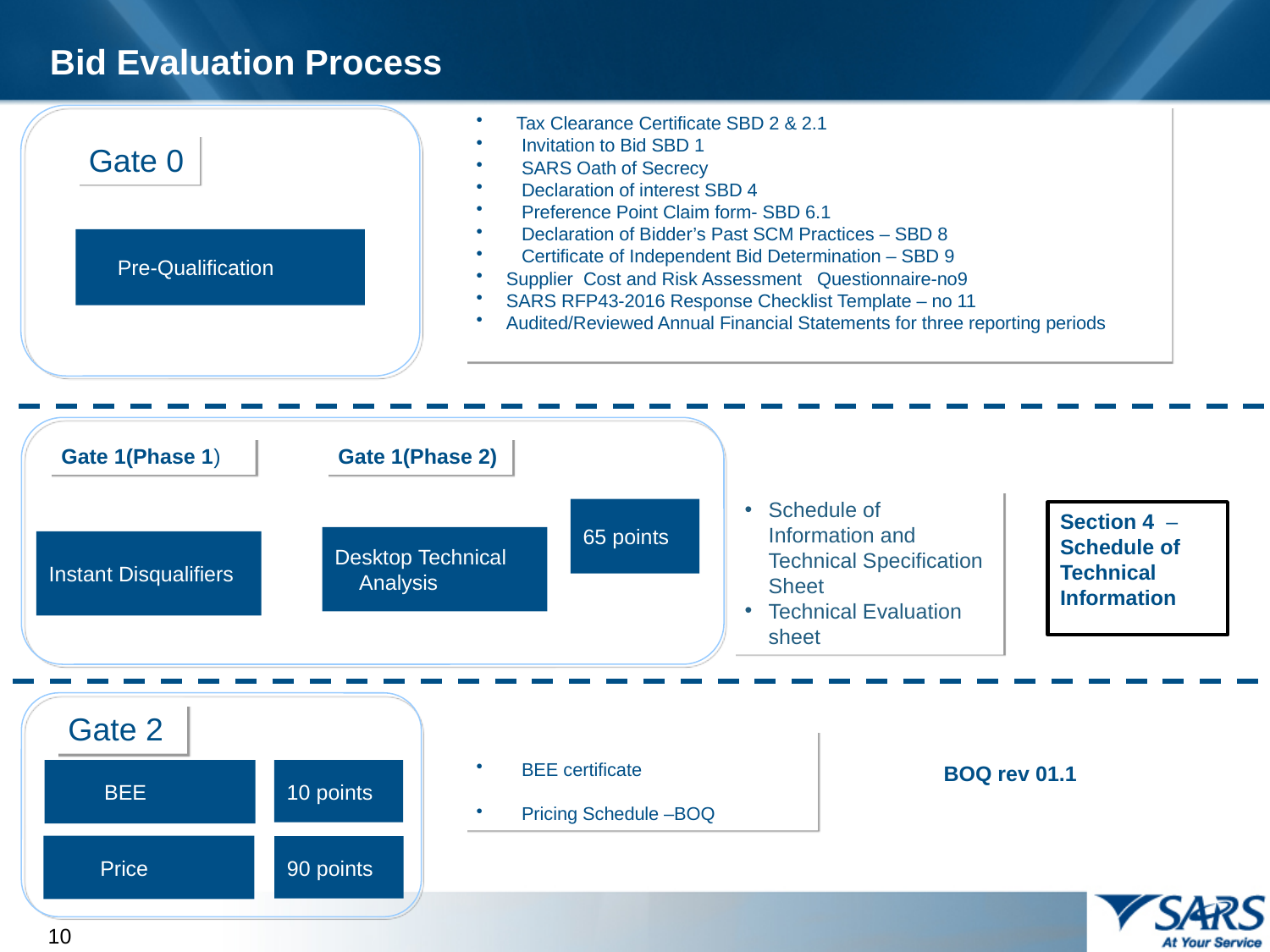

Bid Evaluation Process

  Tax Clearance Certificate SBD 2 & 2.1
   Invitation to Bid SBD 1
   SARS Oath of Secrecy
   Declaration of interest SBD 4
   Preference Point Claim form- SBD 6.1
   Declaration of Bidder’s Past SCM Practices – SBD 8
   Certificate of Independent Bid Determination – SBD 9
Supplier  Cost and Risk Assessment   Questionnaire-no9
SARS RFP43-2016 Response Checklist Template – no 11
Audited/Reviewed Annual Financial Statements for three reporting periods

Gate 0
Pre-Qualification

Gate 1(Phase 1)
Gate 1(Phase 2)
Schedule of Information and Technical Specification  Sheet
Technical Evaluation sheet
65 points
Section 4  – Schedule of Technical  Information

Desktop Technical Analysis
Instant Disqualifiers

Gate 2

   BEE certificate

   Pricing Schedule –BOQ
BOQ rev 01.1
BEE
10 points
Price
90 points
10